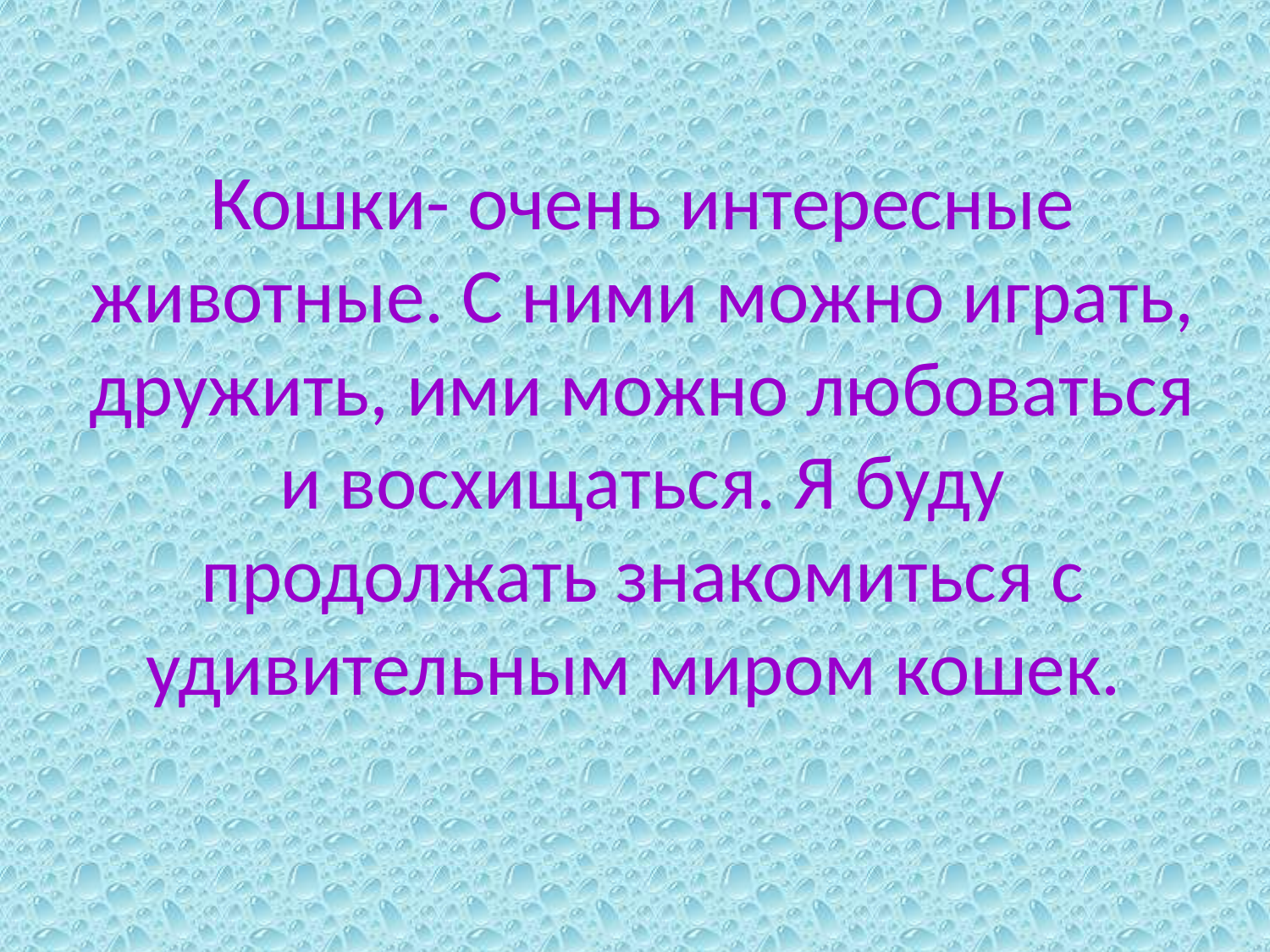

# Кошки- очень интересные животные. С ними можно играть, дружить, ими можно любоваться и восхищаться. Я буду продолжать знакомиться с удивительным миром кошек.